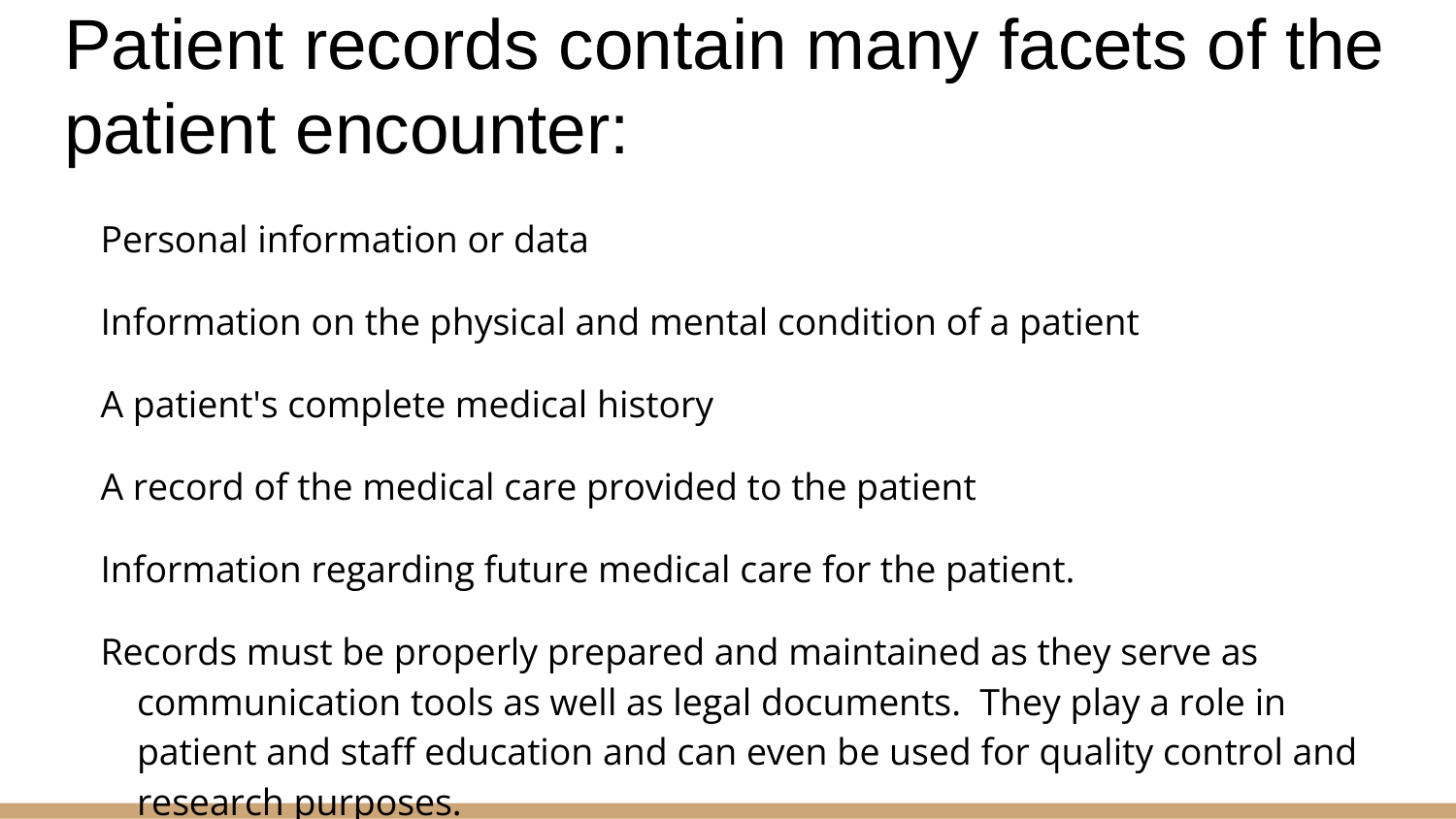

# Patient records contain many facets of the patient encounter:
Personal information or data
Information on the physical and mental condition of a patient
A patient's complete medical history
A record of the medical care provided to the patient
Information regarding future medical care for the patient.
Records must be properly prepared and maintained as they serve as communication tools as well as legal documents.  They play a role in patient and staff education and can even be used for quality control and research purposes.